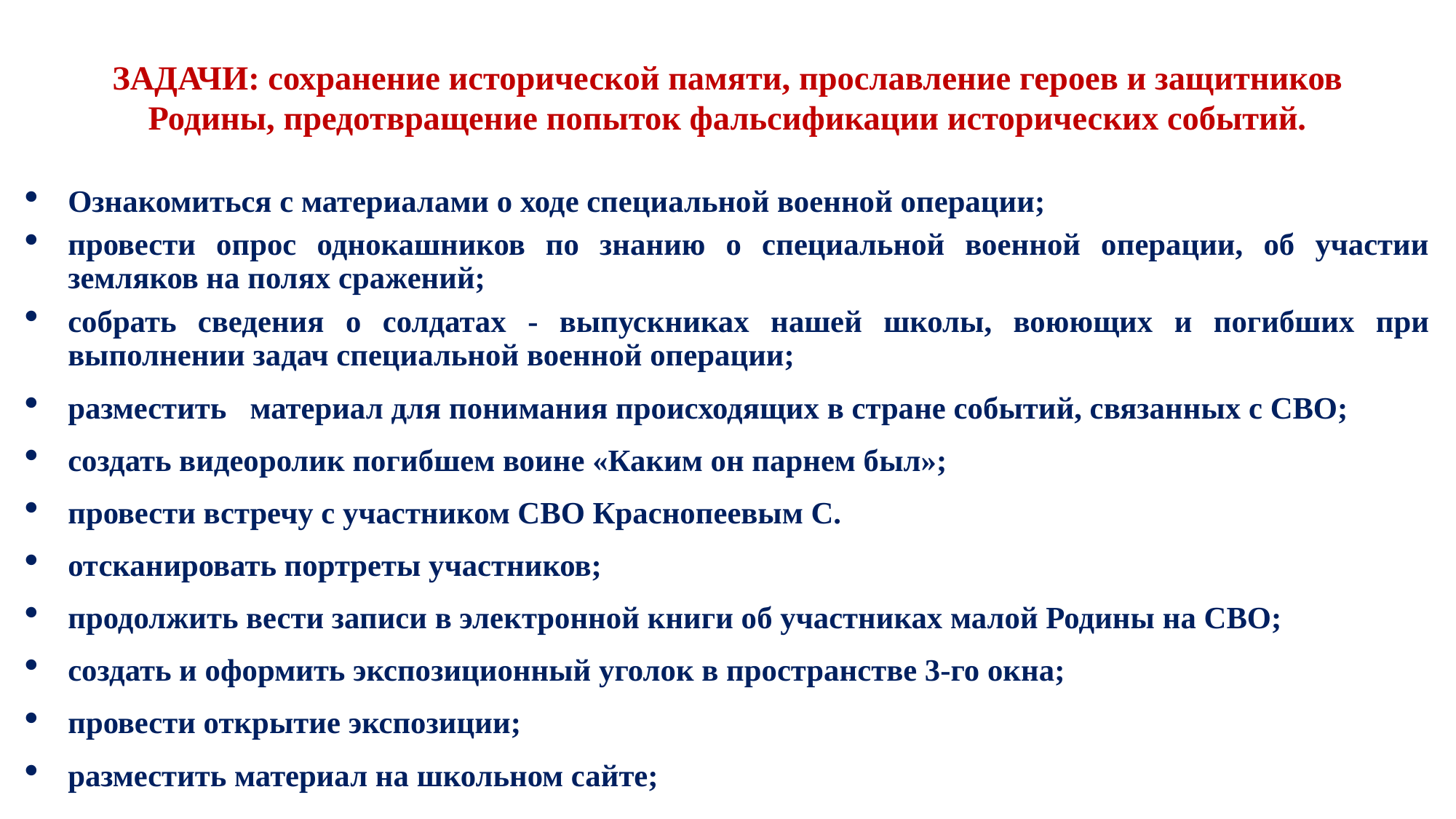

# ЗАДАЧИ: сохранение исторической памяти, прославление героев и защитников Родины, предотвращение попыток фальсификации исторических событий.
Ознакомиться с материалами о ходе специальной военной операции;
провести опрос однокашников по знанию о специальной военной операции, об участии земляков на полях сражений;
собрать сведения о солдатах - выпускниках нашей школы, воюющих и погибших при выполнении задач специальной военной операции;
разместить   материал для понимания происходящих в стране событий, связанных с СВО;
создать видеоролик погибшем воине «Каким он парнем был»;
провести встречу с участником СВО Краснопеевым С.
отсканировать портреты участников;
продолжить вести записи в электронной книги об участниках малой Родины на СВО;
создать и оформить экспозиционный уголок в пространстве 3-го окна;
провести открытие экспозиции;
разместить материал на школьном сайте;